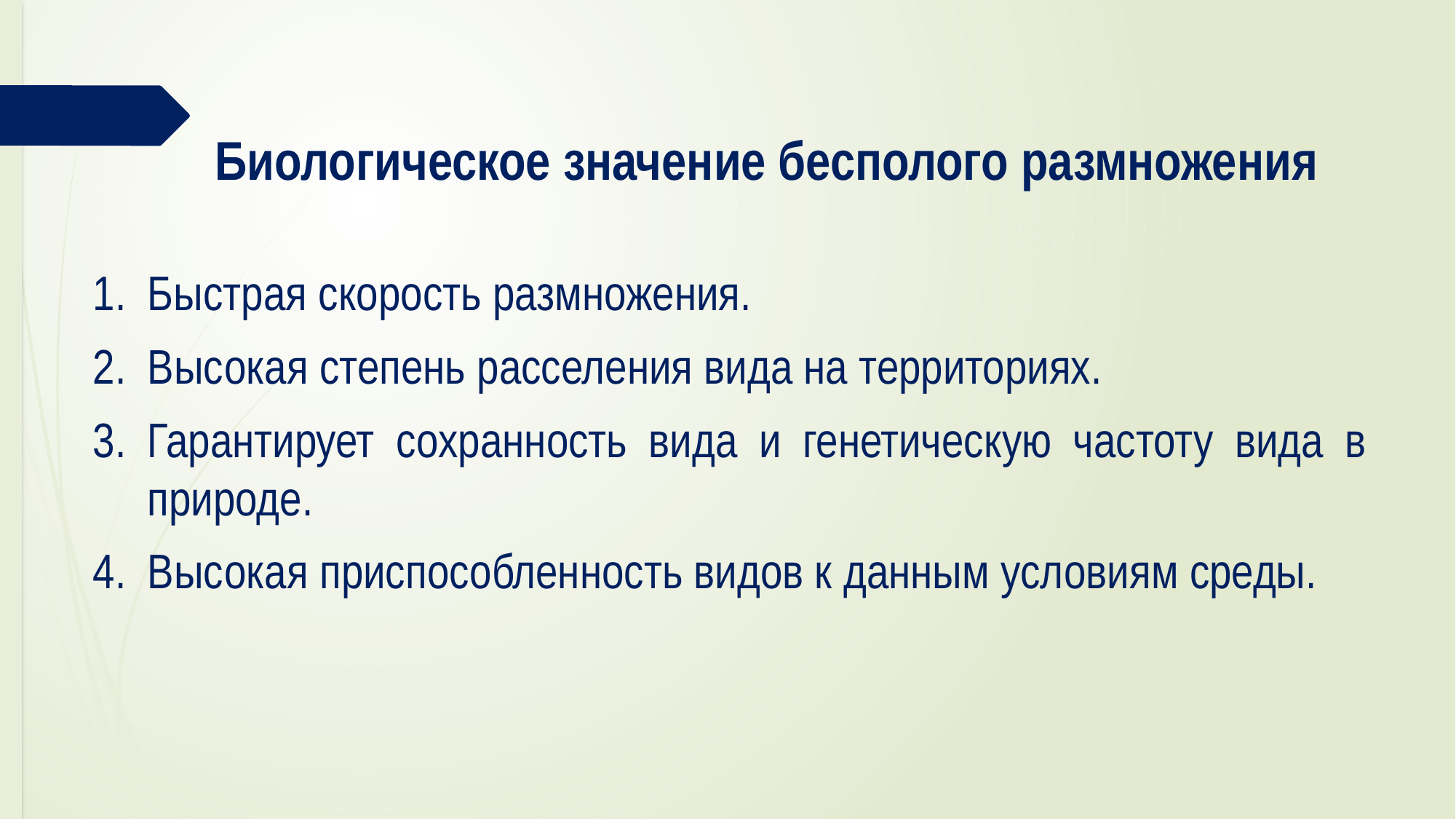

# Биологическое значение бесполого размножения
Быстрая скорость размножения.
Высокая степень расселения вида на территориях.
Гарантирует сохранность вида и генетическую частоту вида в природе.
Высокая приспособленность видов к данным условиям среды.